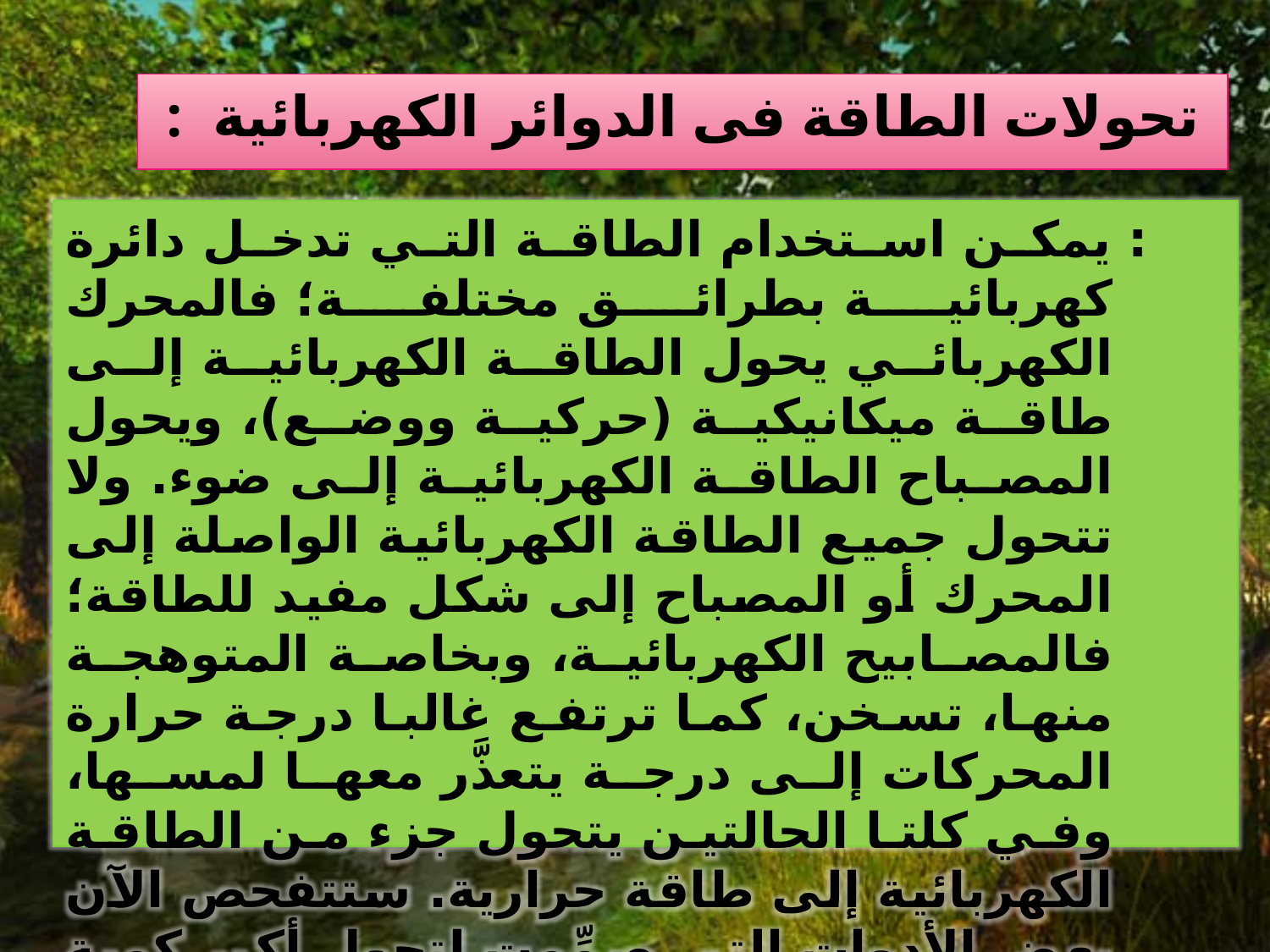

# تحولات الطاقة فى الدوائر الكهربائية  :
    : يمكن استخدام الطاقة التي تدخل دائرة كهربائية بطرائق مختلفة؛ فالمحرك الكهربائي يحول الطاقة الكهربائية إلى طاقة ميكانيكية (حركية ووضع)، ويحول المصباح الطاقة الكهربائية إلى ضوء. ولا تتحول جميع الطاقة الكهربائية الواصلة إلى المحرك أو المصباح إلى شكل مفيد للطاقة؛ فالمصابيح الكهربائية، وبخاصة المتوهجة منها، تسخن، كما ترتفع غالبا درجة حرارة المحركات إلى درجة يتعذَّر معها لمسها، وفي كلتا الحالتين يتحول جزء من الطاقة الكهربائية إلى طاقة حرارية. ستتفحص الآن بعض الأدوات التي صمِّمت لتحول أكبر كمية ممكنة من الطاقة الكهربائية إلى طاقة حرارية.